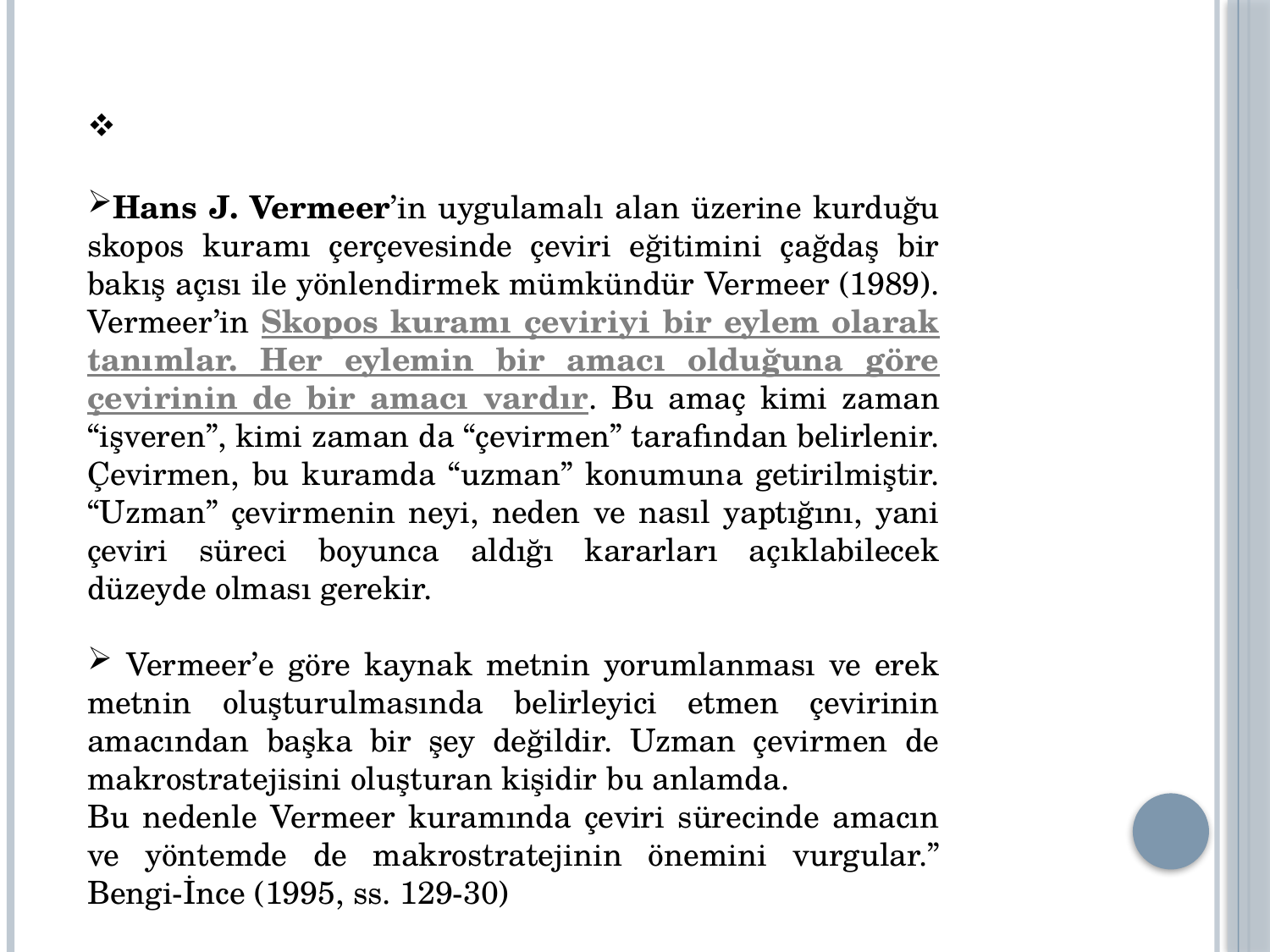

Hans J. Vermeer’in uygulamalı alan üzerine kurduğu skopos kuramı çerçevesinde çeviri eğitimini çağdaş bir bakış açısı ile yönlendirmek mümkündür Vermeer (1989). Vermeer’in Skopos kuramı çeviriyi bir eylem olarak tanımlar. Her eylemin bir amacı olduğuna göre çevirinin de bir amacı vardır. Bu amaç kimi zaman “işveren”, kimi zaman da “çevirmen” tarafından belirlenir. Çevirmen, bu kuramda “uzman” konumuna getirilmiştir. “Uzman” çevirmenin neyi, neden ve nasıl yaptığını, yani çeviri süreci boyunca aldığı kararları açıklabilecek düzeyde olması gerekir.

 Vermeer’e göre kaynak metnin yorumlanması ve erek metnin oluşturulmasında belirleyici etmen çevirinin amacından başka bir şey değildir. Uzman çevirmen de makrostratejisini oluşturan kişidir bu anlamda.
Bu nedenle Vermeer kuramında çeviri sürecinde amacın ve yöntemde de makrostratejinin önemini vurgular.” Bengi-İnce (1995, ss. 129-30)